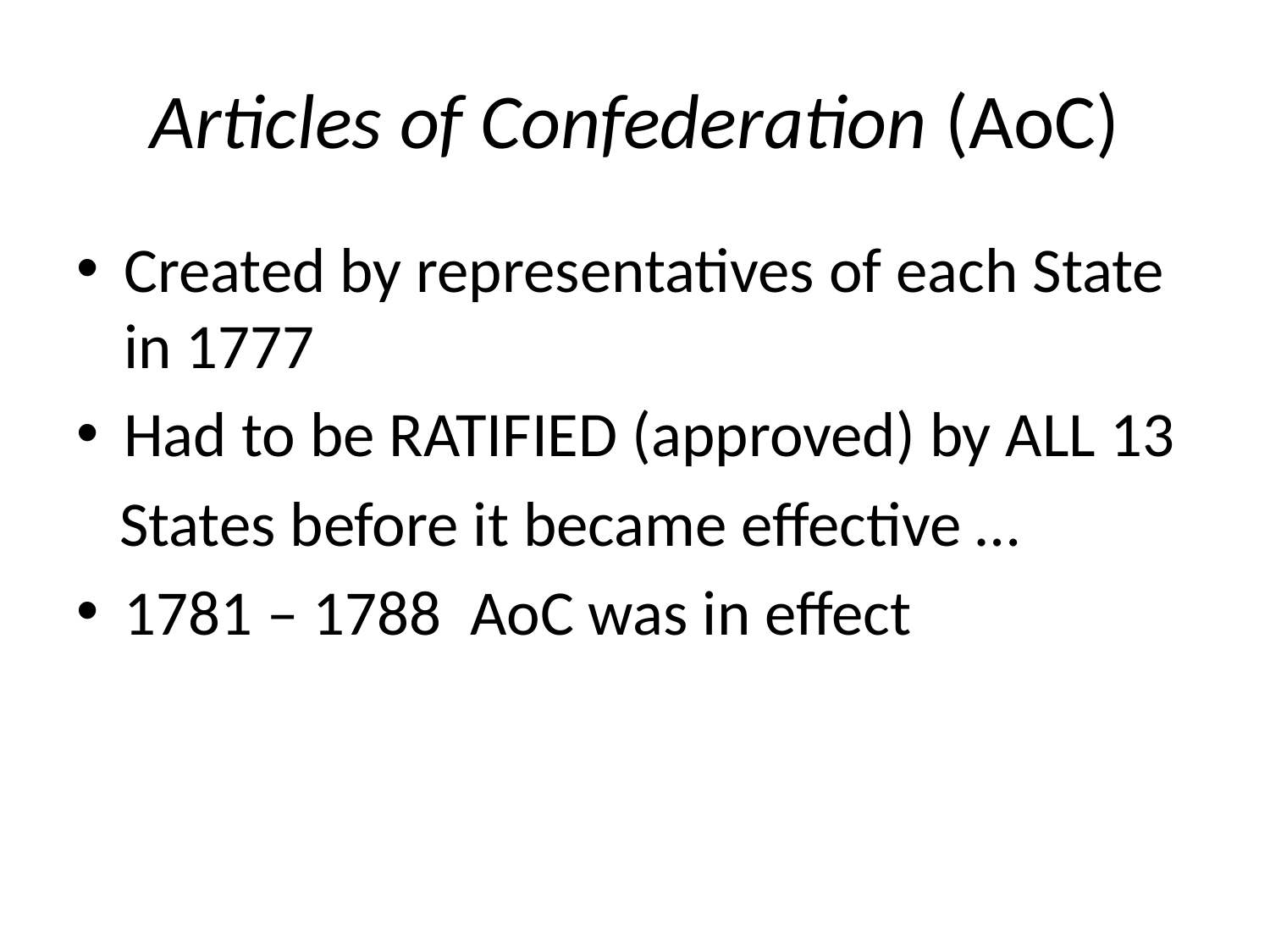

# Articles of Confederation (AoC)
Created by representatives of each State in 1777
Had to be RATIFIED (approved) by ALL 13
   States before it became effective …
1781 – 1788  AoC was in effect